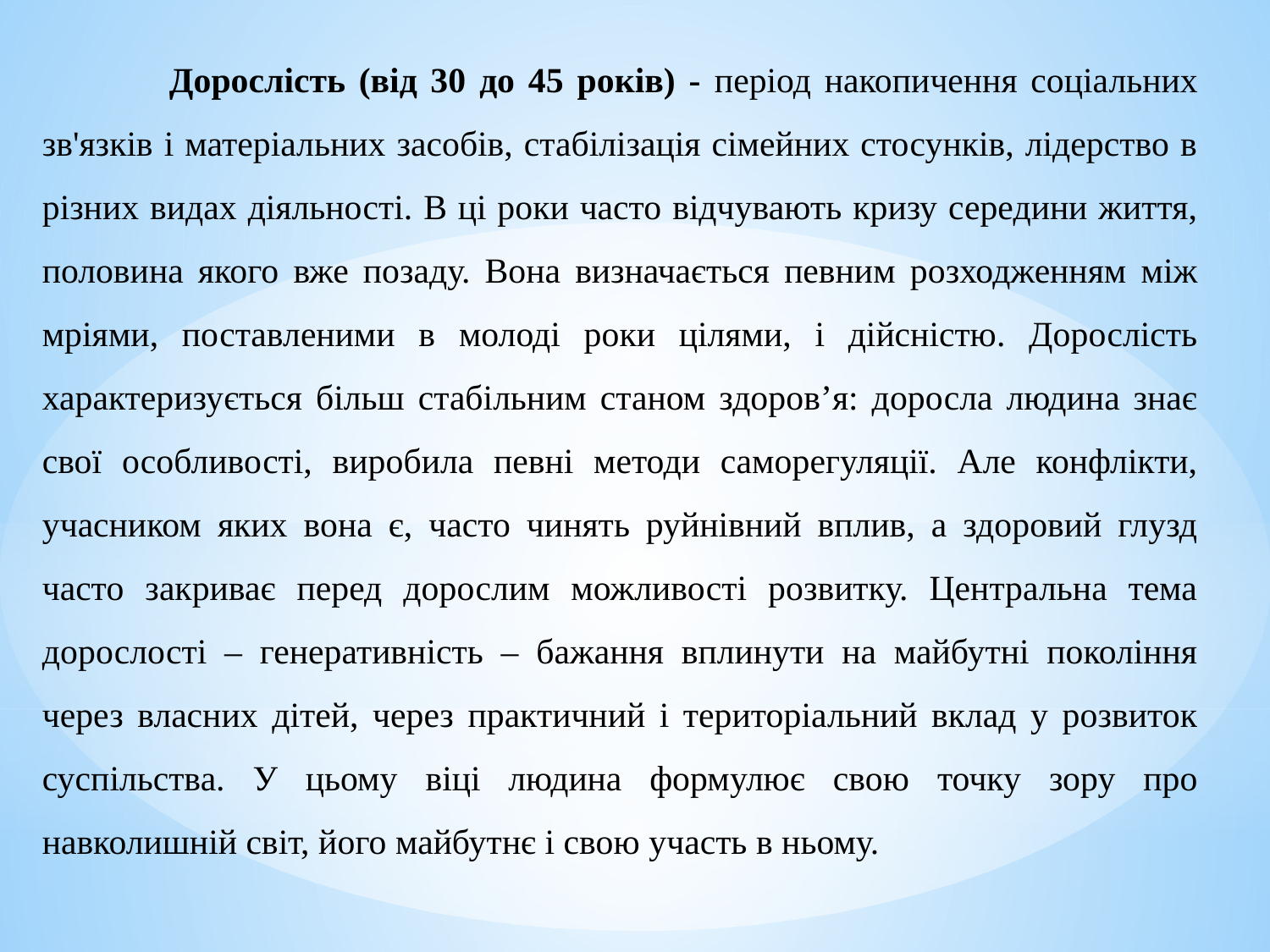

Дорослість (від 30 до 45 років) - період накопичення соціальних зв'язків і матеріальних засобів, стабілізація сімейних стосунків, лідерство в різних видах діяльності. В ці роки часто відчувають кризу середини життя, половина якого вже позаду. Вона визначається певним розходженням між мріями, поставленими в молоді роки цілями, і дійсністю. Дорослість характеризується більш стабільним станом здоров’я: доросла людина знає свої особливості, виробила певні методи саморегуляції. Але конфлікти, учасником яких вона є, часто чинять руйнівний вплив, а здоровий глузд часто закриває перед дорослим можливості розвитку. Центральна тема дорослості – генеративність – бажання вплинути на майбутні покоління через власних дітей, через практичний і територіальний вклад у розвиток суспільства. У цьому віці людина формулює свою точку зору про навколишній світ, його майбутнє і свою участь в ньому.